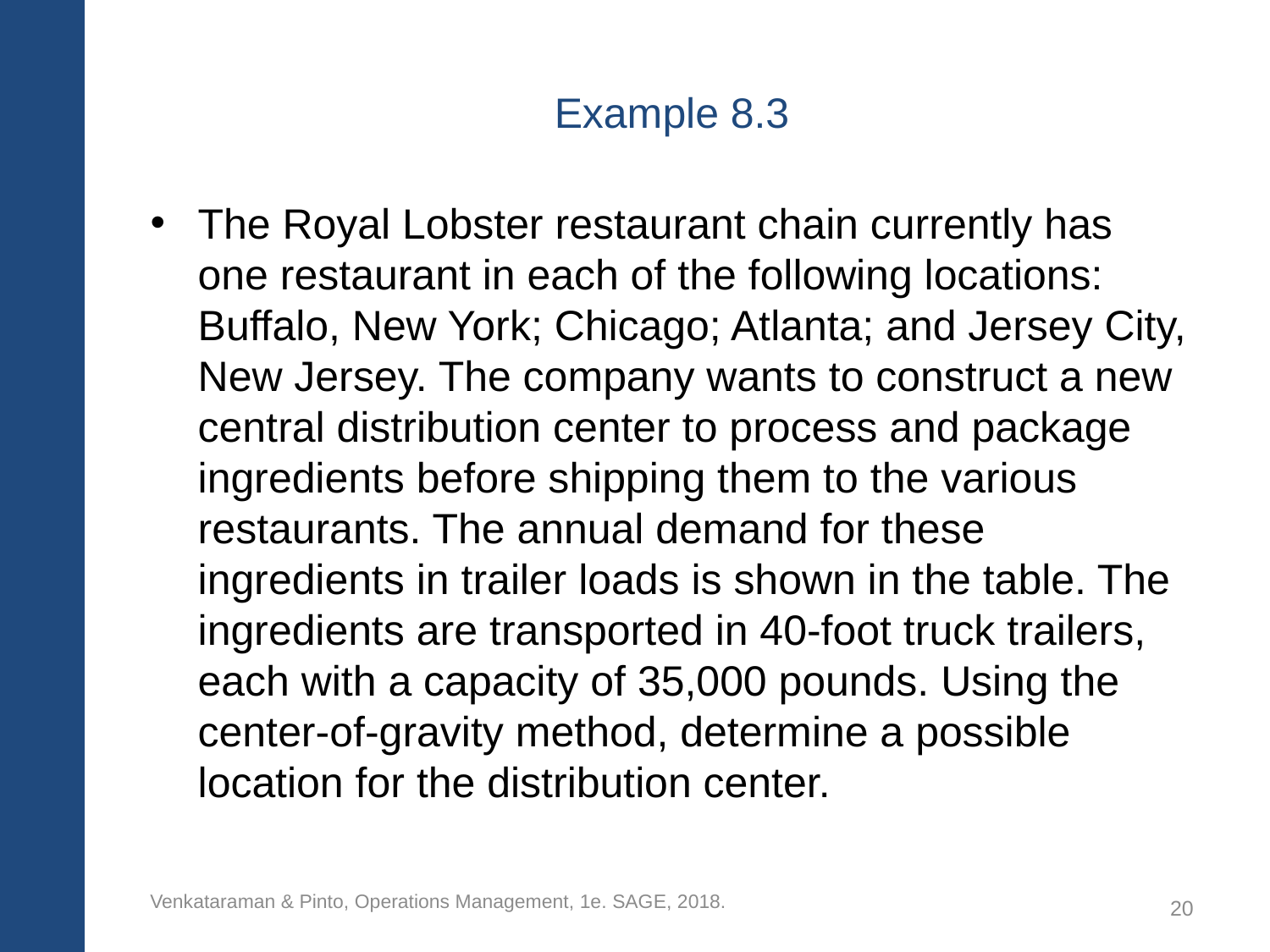

# Example 8.3
The Royal Lobster restaurant chain currently has one restaurant in each of the following locations: Buffalo, New York; Chicago; Atlanta; and Jersey City, New Jersey. The company wants to construct a new central distribution center to process and package ingredients before shipping them to the various restaurants. The annual demand for these ingredients in trailer loads is shown in the table. The ingredients are transported in 40-foot truck trailers, each with a capacity of 35,000 pounds. Using the center-of-gravity method, determine a possible location for the distribution center.
Venkataraman & Pinto, Operations Management, 1e. SAGE, 2018.
20